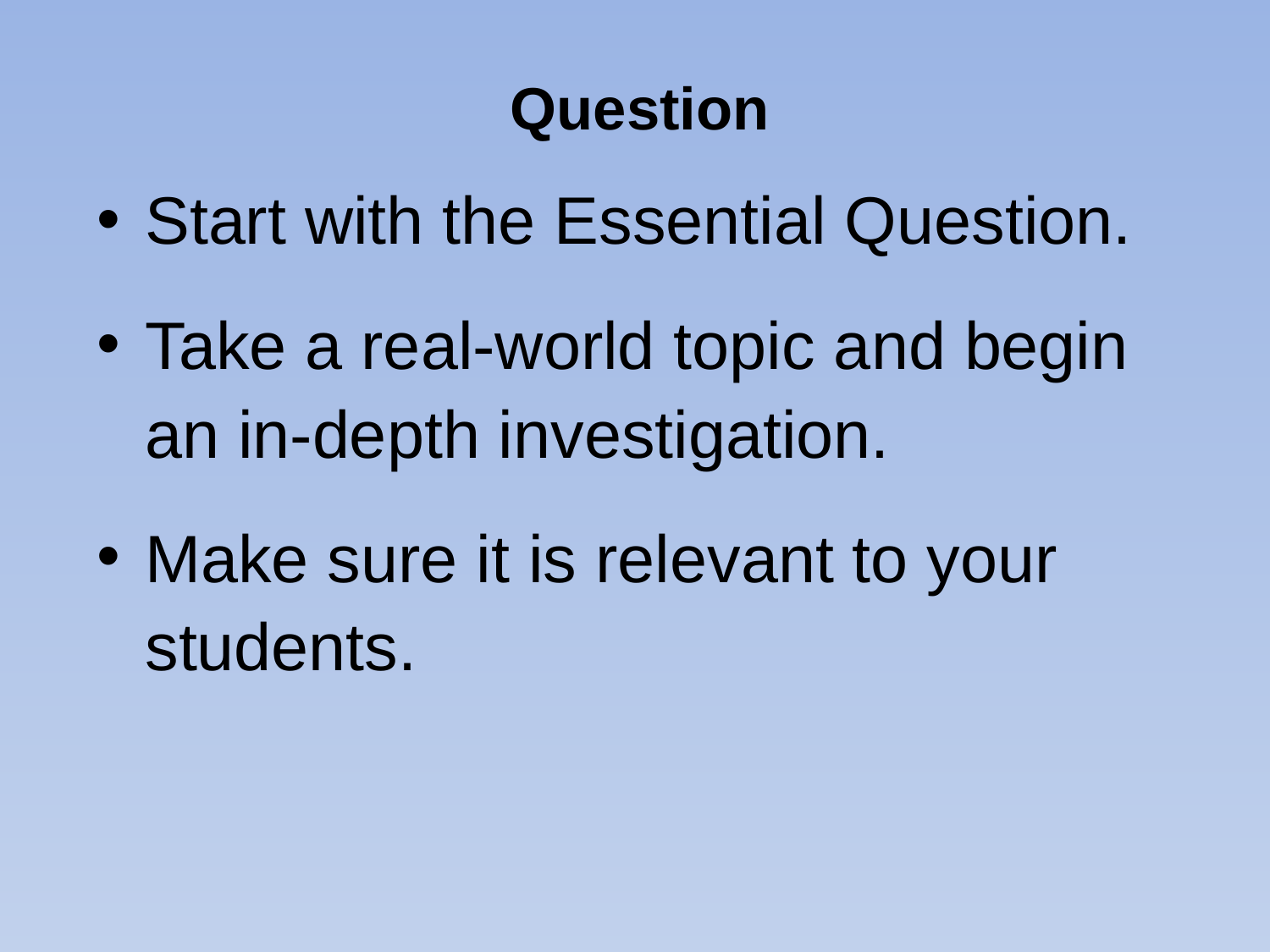

# Question
Start with the Essential Question.

Take a real-world topic and begin an in-depth investigation.

Make sure it is relevant to your students.